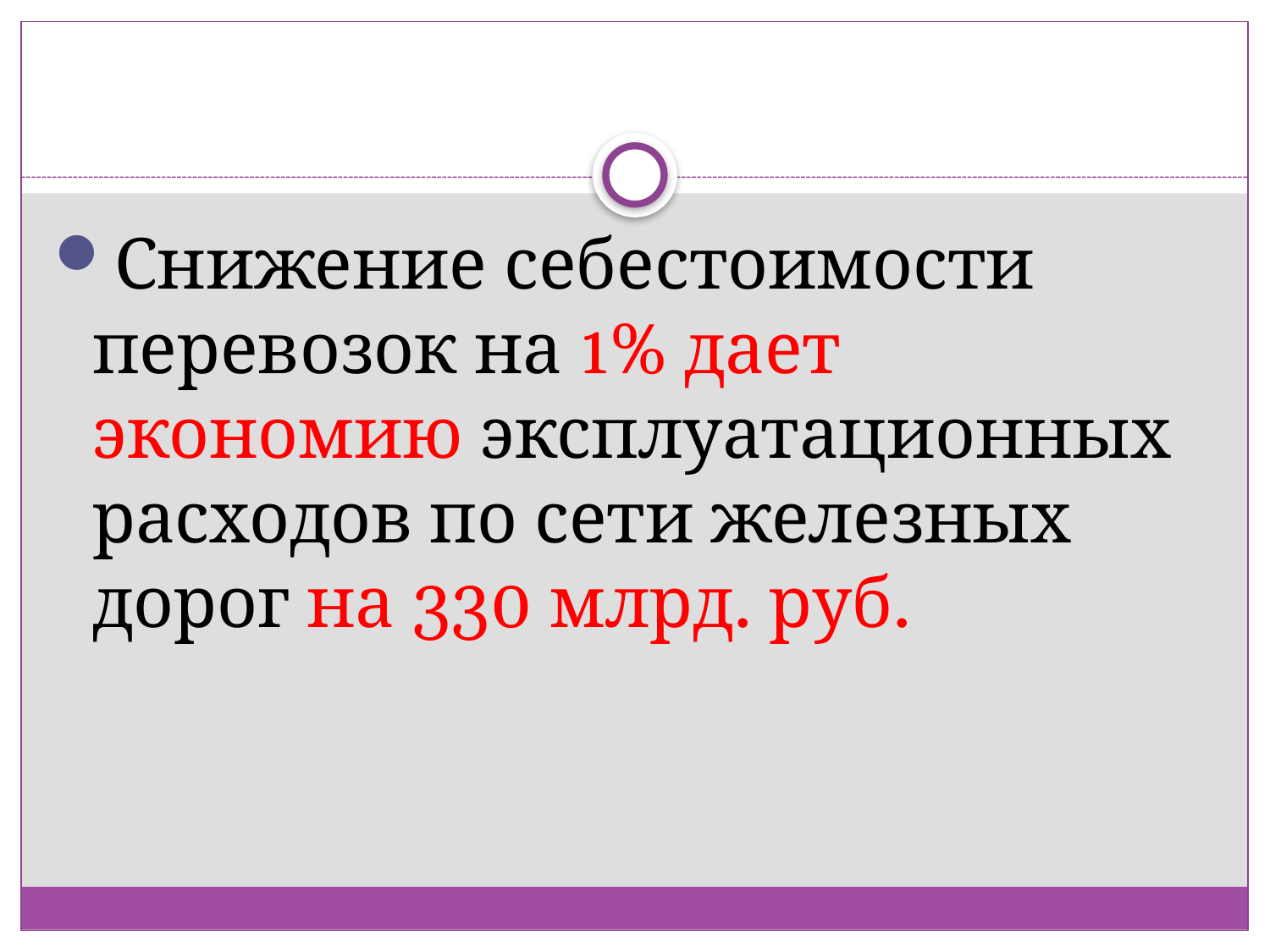

#
Снижение себестоимости перевозок на 1% дает экономию эксплуатационных расходов по сети железных дорог на 330 млрд. руб.